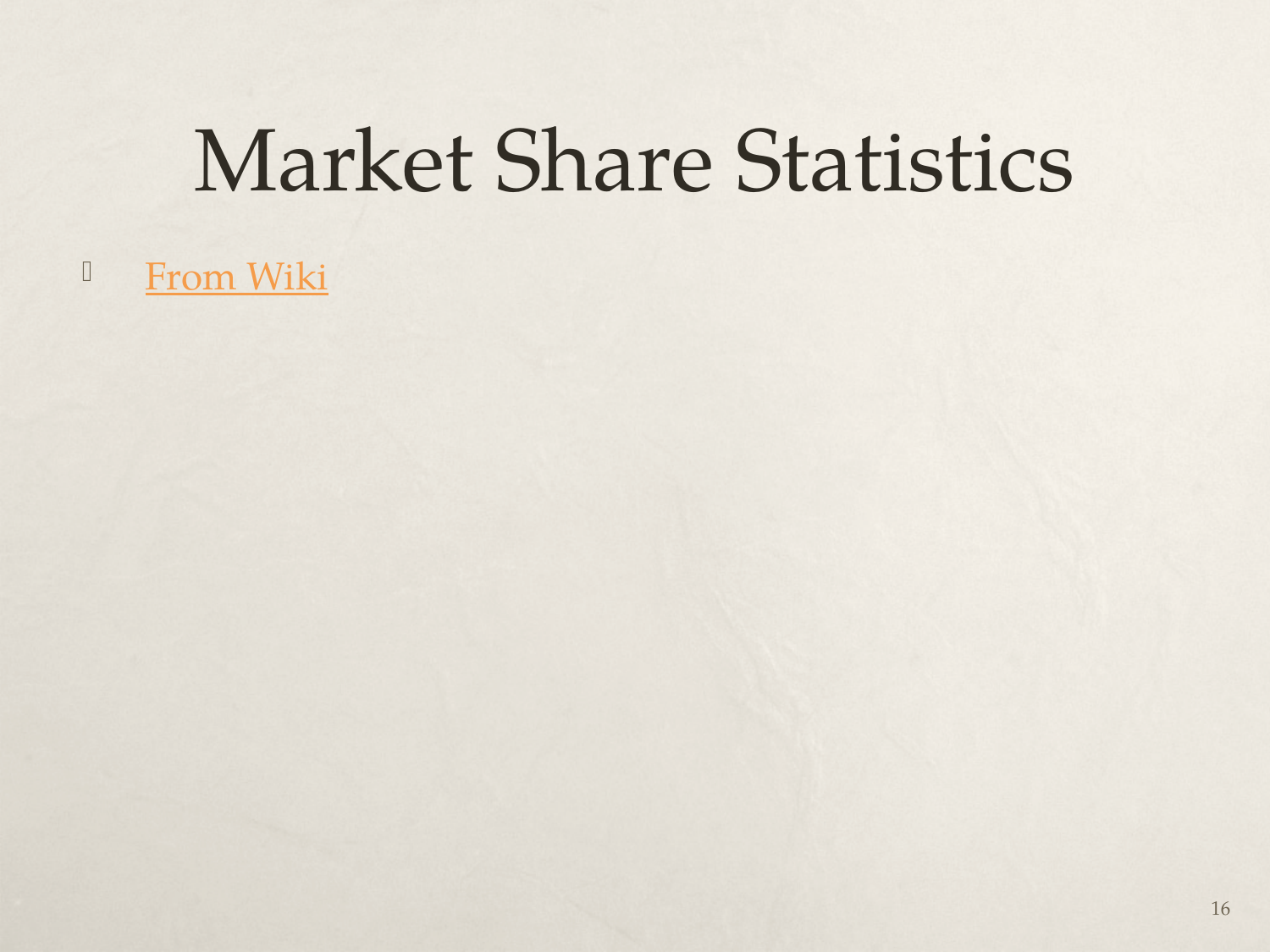

# Market Share Statistics
From Wiki
16